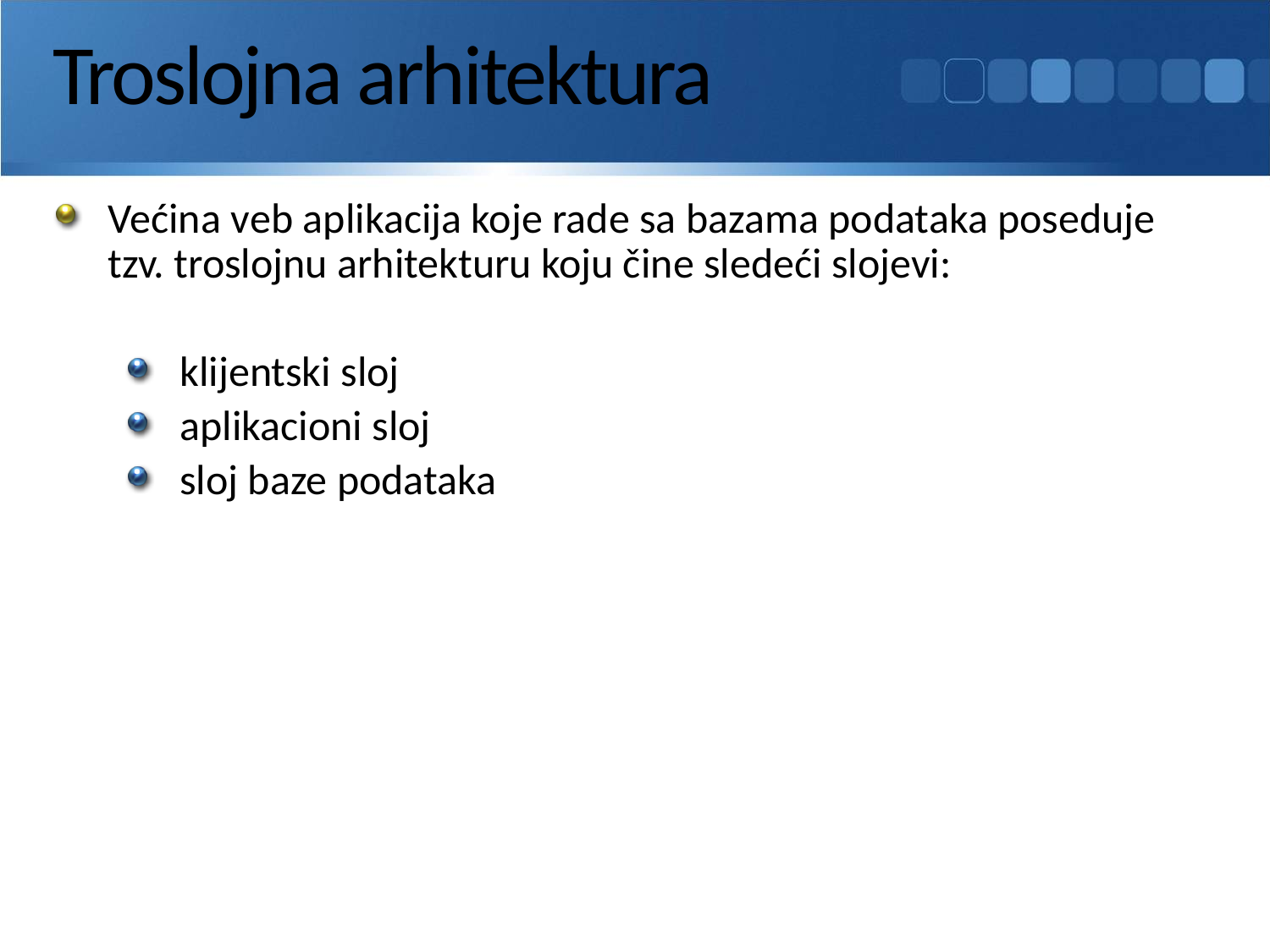

# Troslojna arhitektura
Većina veb aplikacija koje rade sa bazama podataka poseduje tzv. troslojnu arhitekturu koju čine sledeći slojevi:

klijentski sloj
aplikacioni sloj
sloj baze podataka